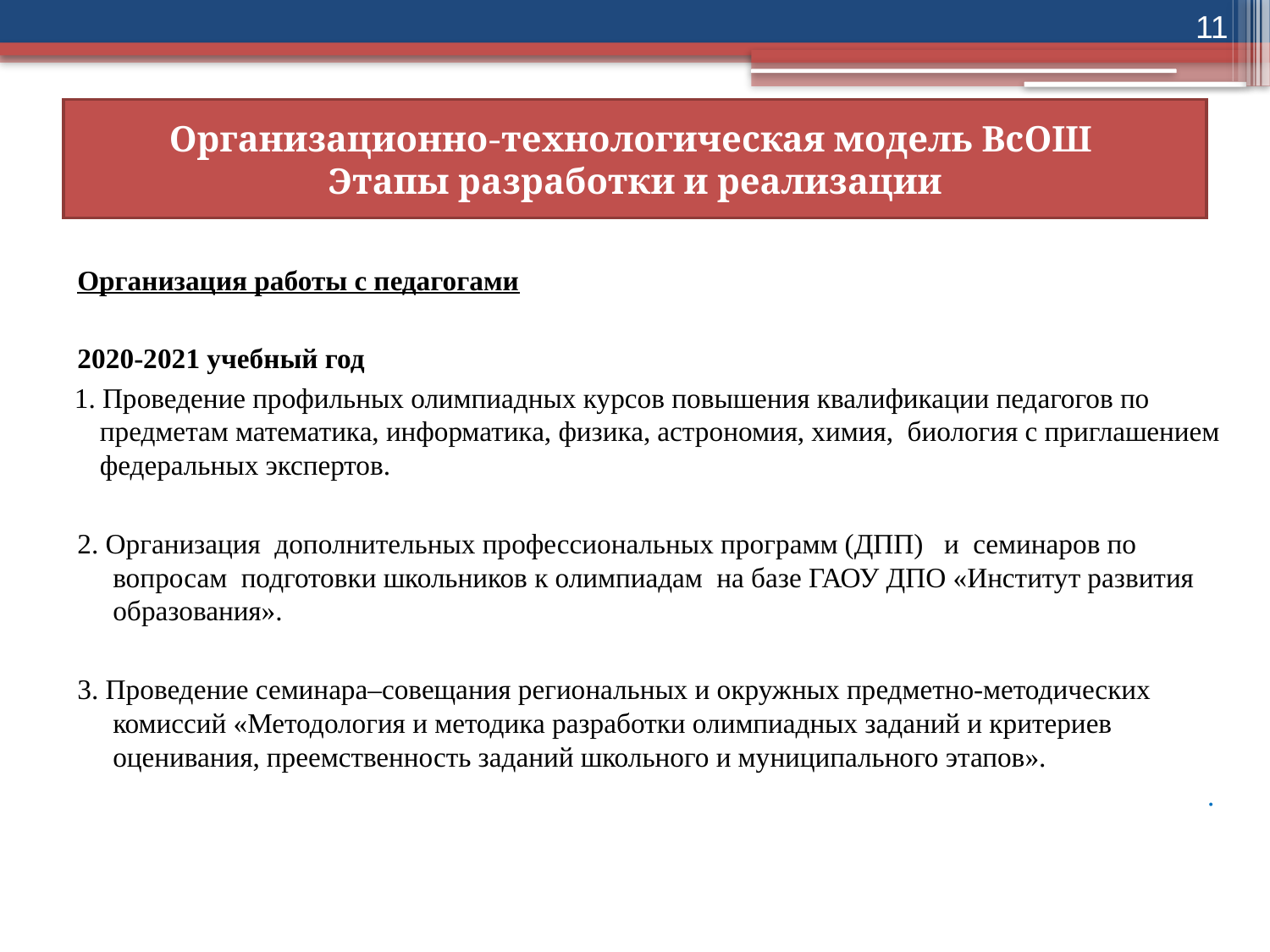

11
# Организационно-технологическая модель ВсОШ Этапы разработки и реализации
Организация работы с педагогами

2020-2021 учебный год
1. Проведение профильных олимпиадных курсов повышения квалификации педагогов по предметам математика, информатика, физика, астрономия, химия,  биология с приглашением федеральных экспертов.

2. Организация  дополнительных профессиональных программ (ДПП)   и  семинаров по вопросам  подготовки школьников к олимпиадам  на базе ГАОУ ДПО «Институт развития образования».

3. Проведение семинара–совещания региональных и окружных предметно-методических комиссий «Методология и методика разработки олимпиадных заданий и критериев оценивания, преемственность заданий школьного и муниципального этапов».
.